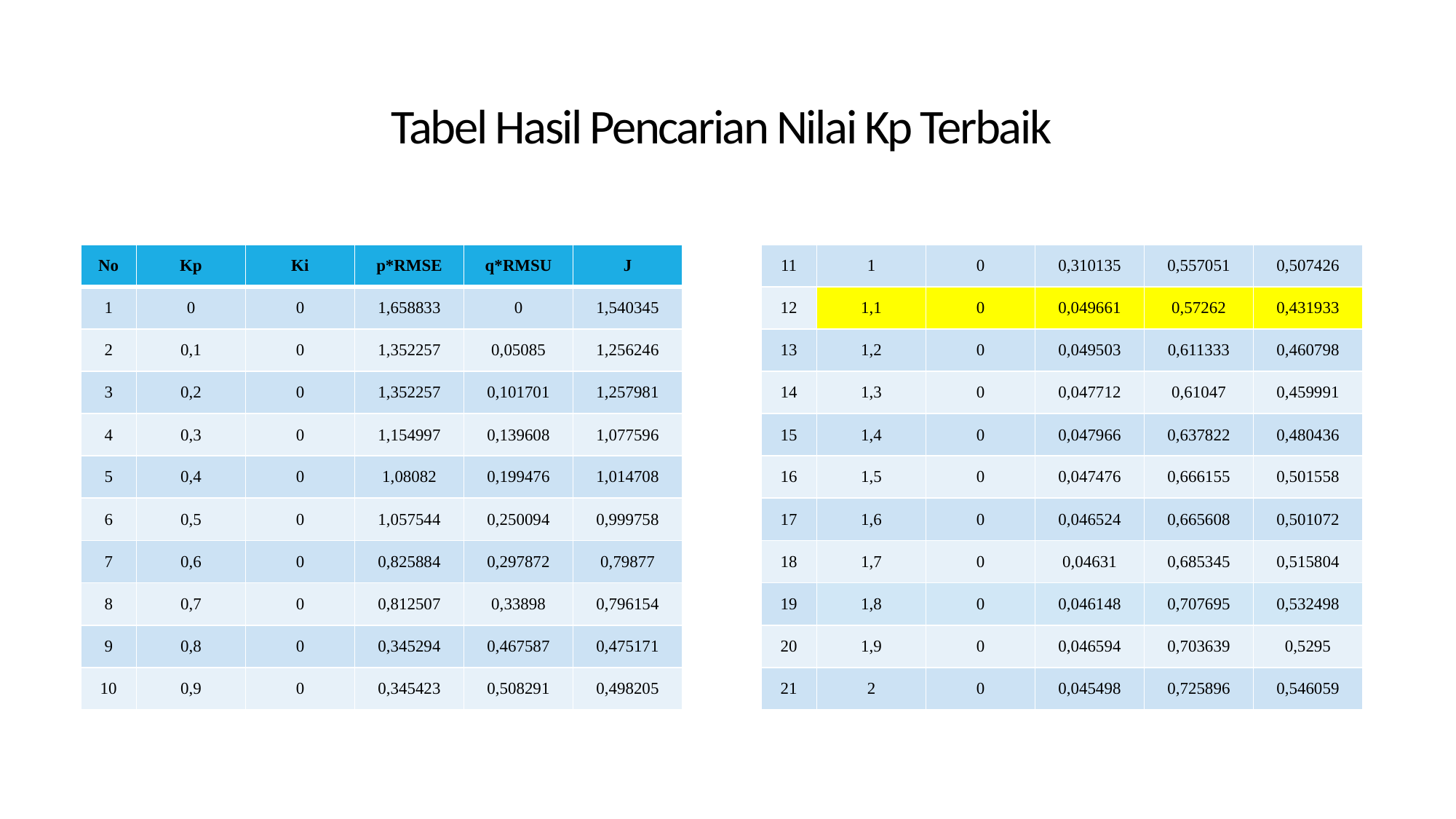

# Tabel Hasil Pencarian Nilai Kp Terbaik
| No | Kp | Ki | p\*RMSE | q\*RMSU | J |
| --- | --- | --- | --- | --- | --- |
| 1 | 0 | 0 | 1,658833 | 0 | 1,540345 |
| 2 | 0,1 | 0 | 1,352257 | 0,05085 | 1,256246 |
| 3 | 0,2 | 0 | 1,352257 | 0,101701 | 1,257981 |
| 4 | 0,3 | 0 | 1,154997 | 0,139608 | 1,077596 |
| 5 | 0,4 | 0 | 1,08082 | 0,199476 | 1,014708 |
| 6 | 0,5 | 0 | 1,057544 | 0,250094 | 0,999758 |
| 7 | 0,6 | 0 | 0,825884 | 0,297872 | 0,79877 |
| 8 | 0,7 | 0 | 0,812507 | 0,33898 | 0,796154 |
| 9 | 0,8 | 0 | 0,345294 | 0,467587 | 0,475171 |
| 10 | 0,9 | 0 | 0,345423 | 0,508291 | 0,498205 |
| 11 | 1 | 0 | 0,310135 | 0,557051 | 0,507426 |
| --- | --- | --- | --- | --- | --- |
| 12 | 1,1 | 0 | 0,049661 | 0,57262 | 0,431933 |
| 13 | 1,2 | 0 | 0,049503 | 0,611333 | 0,460798 |
| 14 | 1,3 | 0 | 0,047712 | 0,61047 | 0,459991 |
| 15 | 1,4 | 0 | 0,047966 | 0,637822 | 0,480436 |
| 16 | 1,5 | 0 | 0,047476 | 0,666155 | 0,501558 |
| 17 | 1,6 | 0 | 0,046524 | 0,665608 | 0,501072 |
| 18 | 1,7 | 0 | 0,04631 | 0,685345 | 0,515804 |
| 19 | 1,8 | 0 | 0,046148 | 0,707695 | 0,532498 |
| 20 | 1,9 | 0 | 0,046594 | 0,703639 | 0,5295 |
| 21 | 2 | 0 | 0,045498 | 0,725896 | 0,546059 |